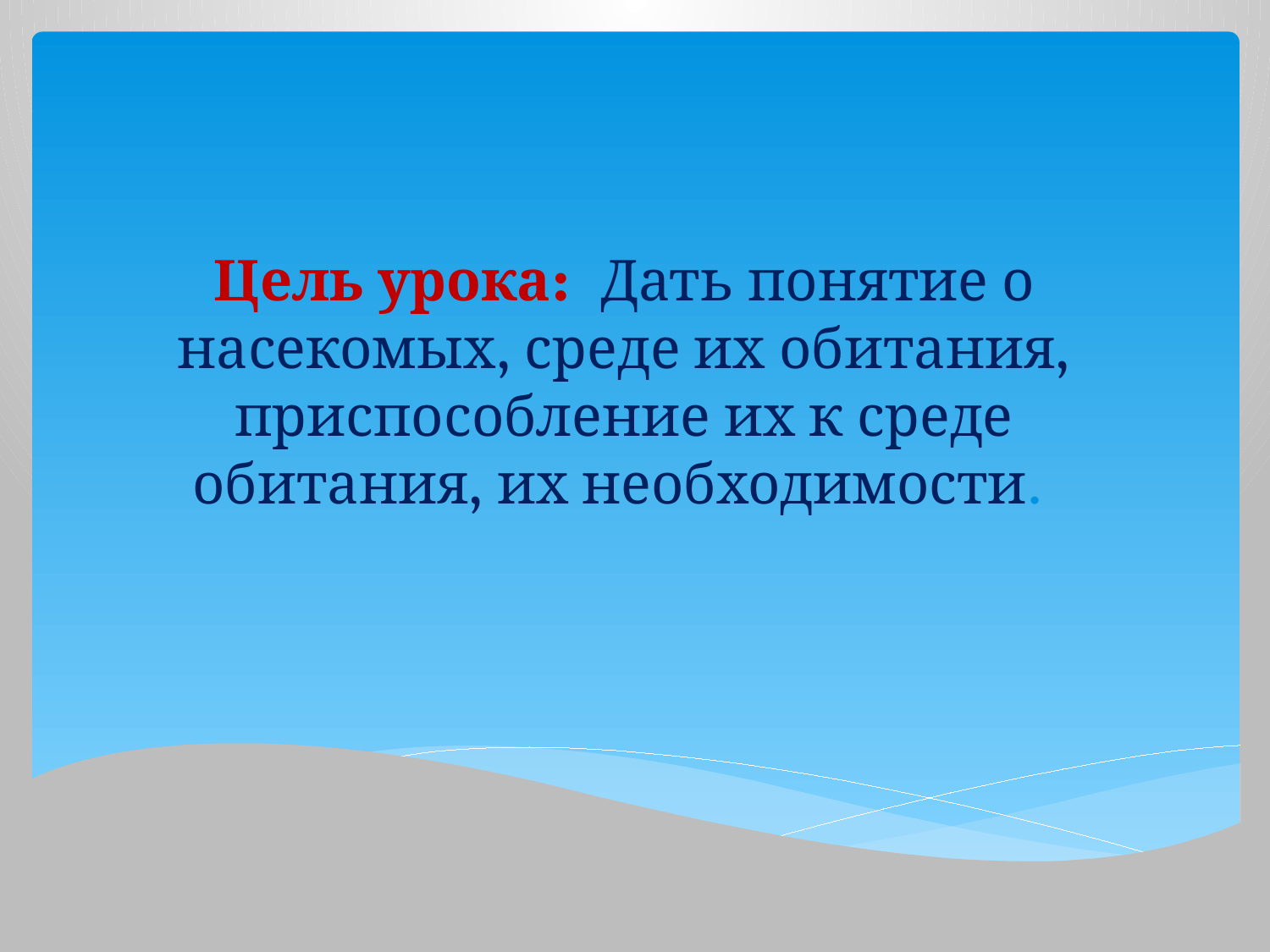

Цель урока:  Дать понятие о насекомых, среде их обитания, приспособление их к среде обитания, их необходимости.